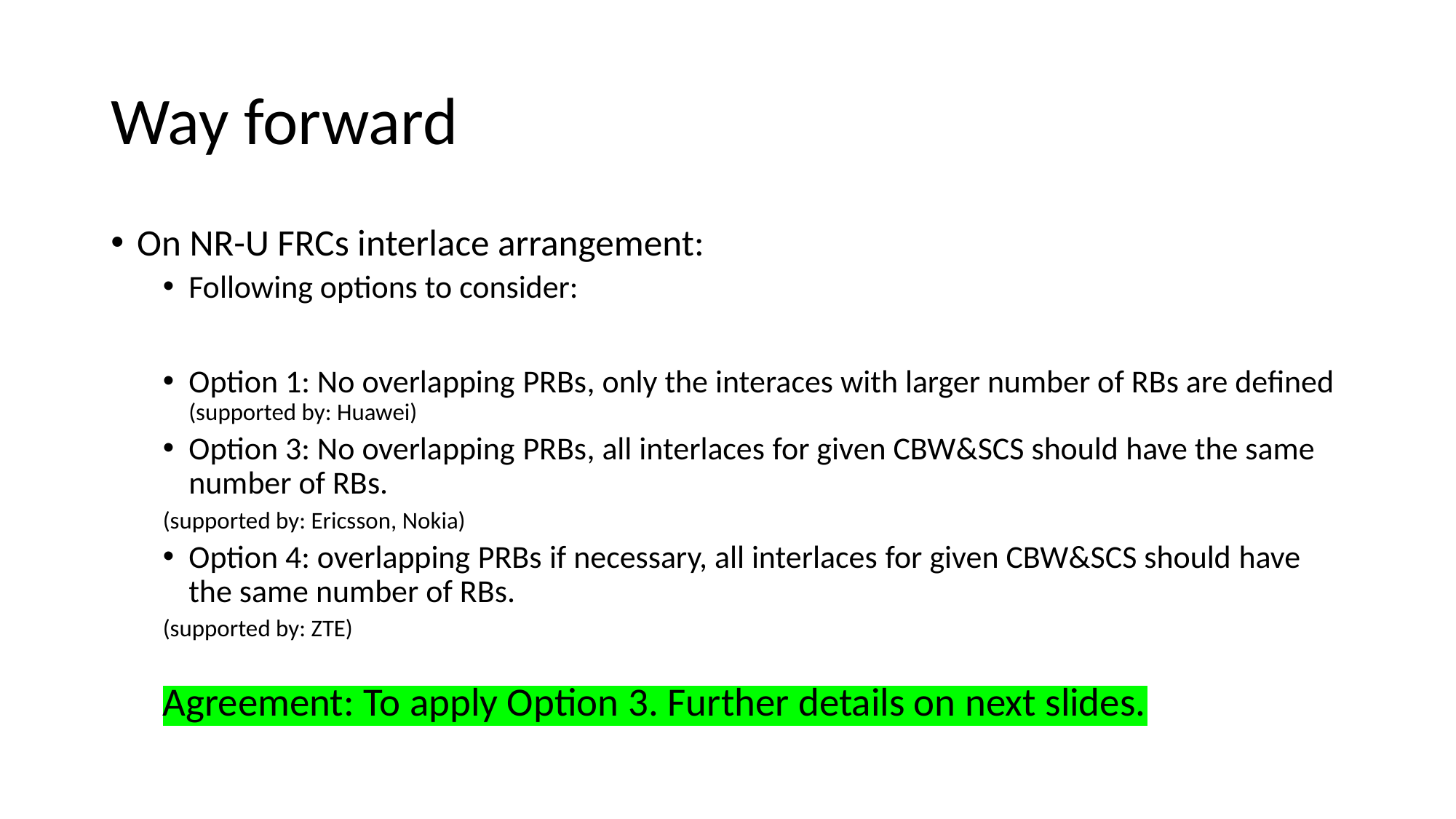

# Way forward
On NR-U FRCs interlace arrangement:
Following options to consider:

Option 1: No overlapping PRBs, only the interaces with larger number of RBs are defined (supported by: Huawei)
Option 3: No overlapping PRBs, all interlaces for given CBW&SCS should have the same number of RBs.
(supported by: Ericsson, Nokia)
Option 4: overlapping PRBs if necessary, all interlaces for given CBW&SCS should have the same number of RBs.
(supported by: ZTE)

Agreement: To apply Option 3. Further details on next slides.